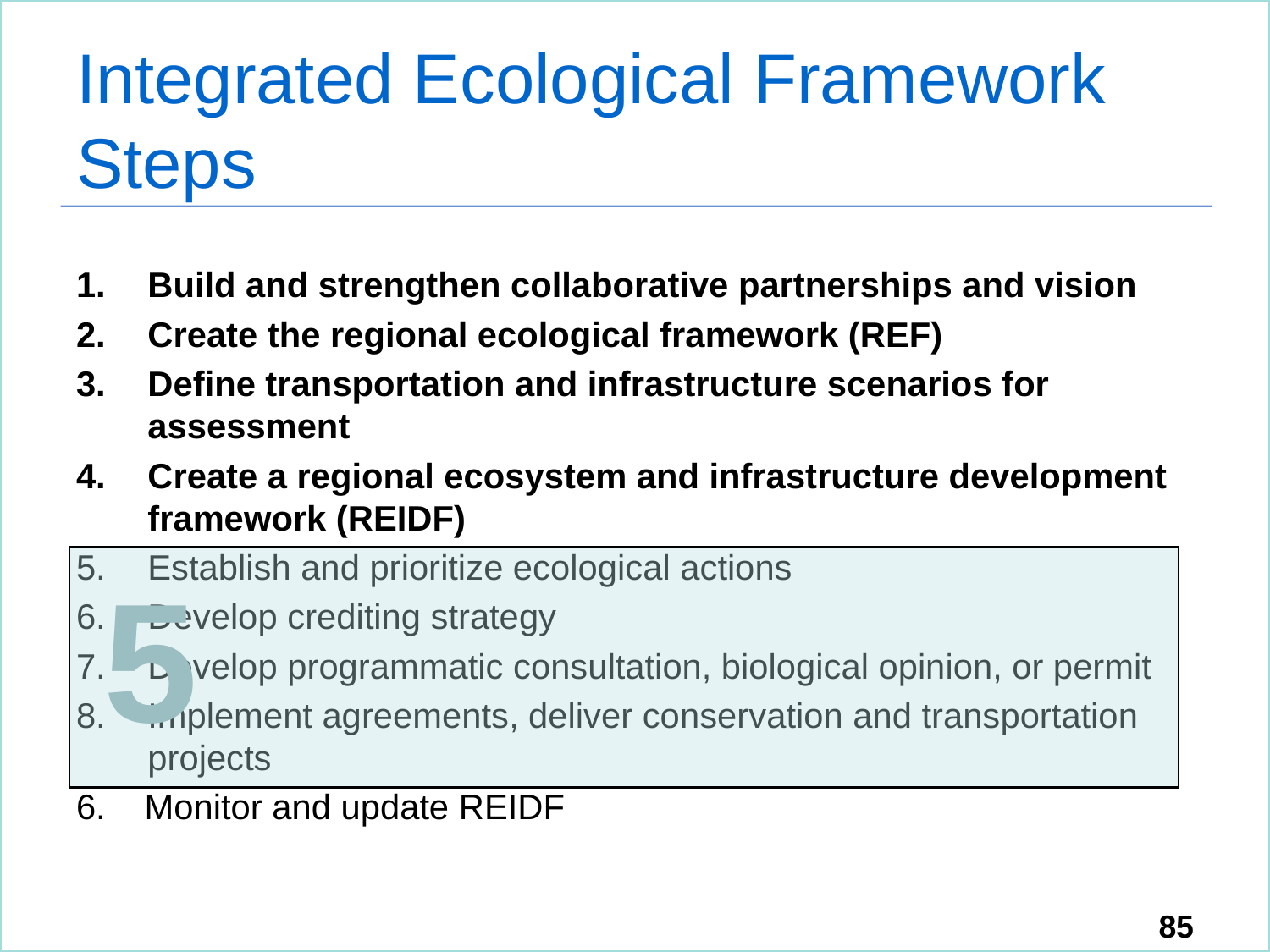

# Integrated Ecological Framework Steps

Build and strengthen collaborative partnerships and vision
Create the regional ecological framework (REF)
Define transportation and infrastructure scenarios for assessment
Create a regional ecosystem and infrastructure development framework (REIDF)
Establish and prioritize ecological actions
Develop crediting strategy
Develop programmatic consultation, biological opinion, or permit
Implement agreements, deliver conservation and transportation projects
6.    Monitor and update REIDF
5

85